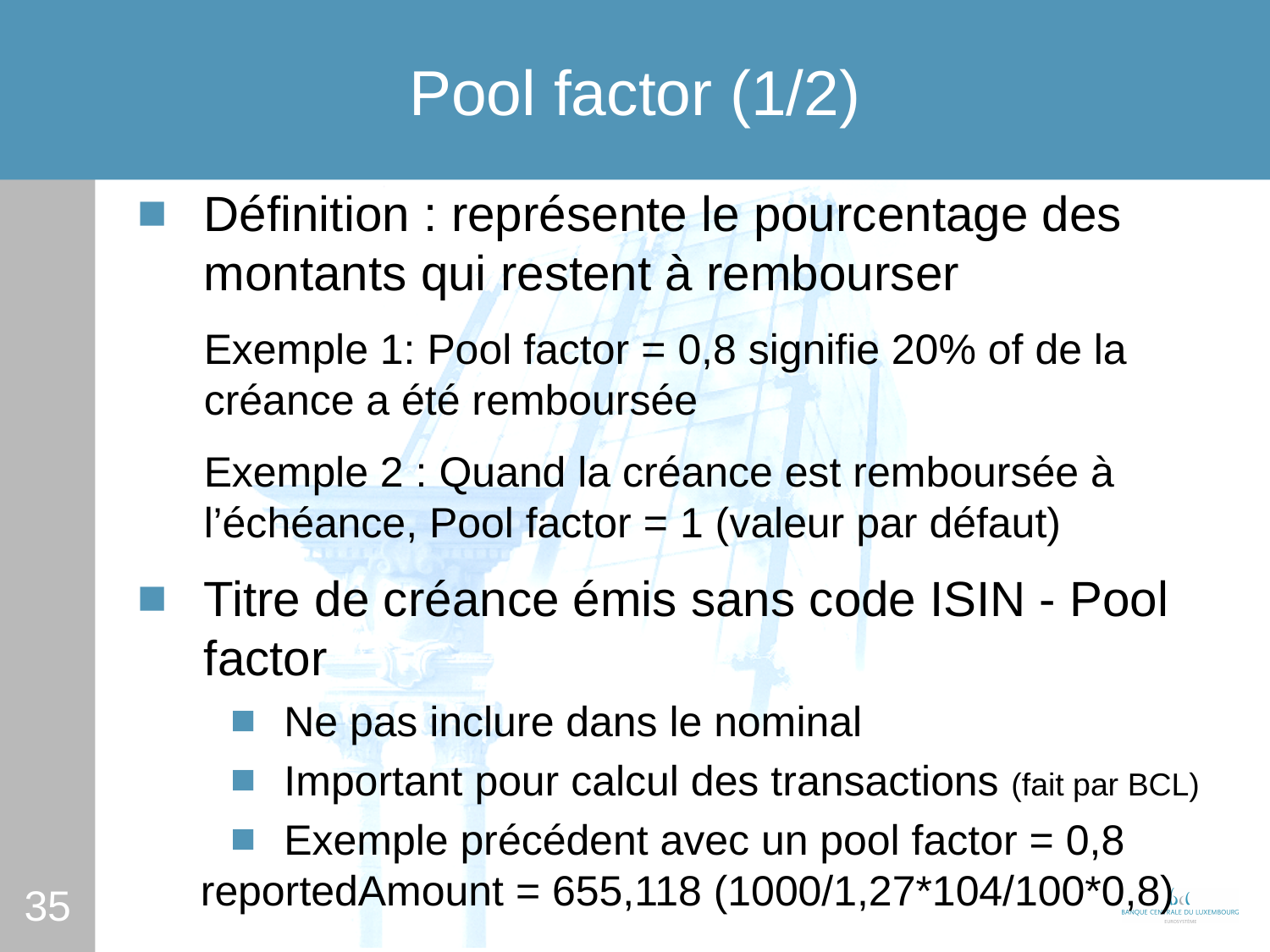

# Pool factor (1/2)
Définition : représente le pourcentage des montants qui restent à rembourser
	Exemple 1: Pool factor = 0,8 signifie 20% of de la créance a été remboursée
	Exemple 2 : Quand la créance est remboursée à l’échéance, Pool factor = 1 (valeur par défaut)
Titre de créance émis sans code ISIN - Pool factor
Ne pas inclure dans le nominal
Important pour calcul des transactions (fait par BCL)
Exemple précédent avec un pool factor = 0,8
reportedAmount = 655,118 (1000/1,27*104/100*0,8)

35